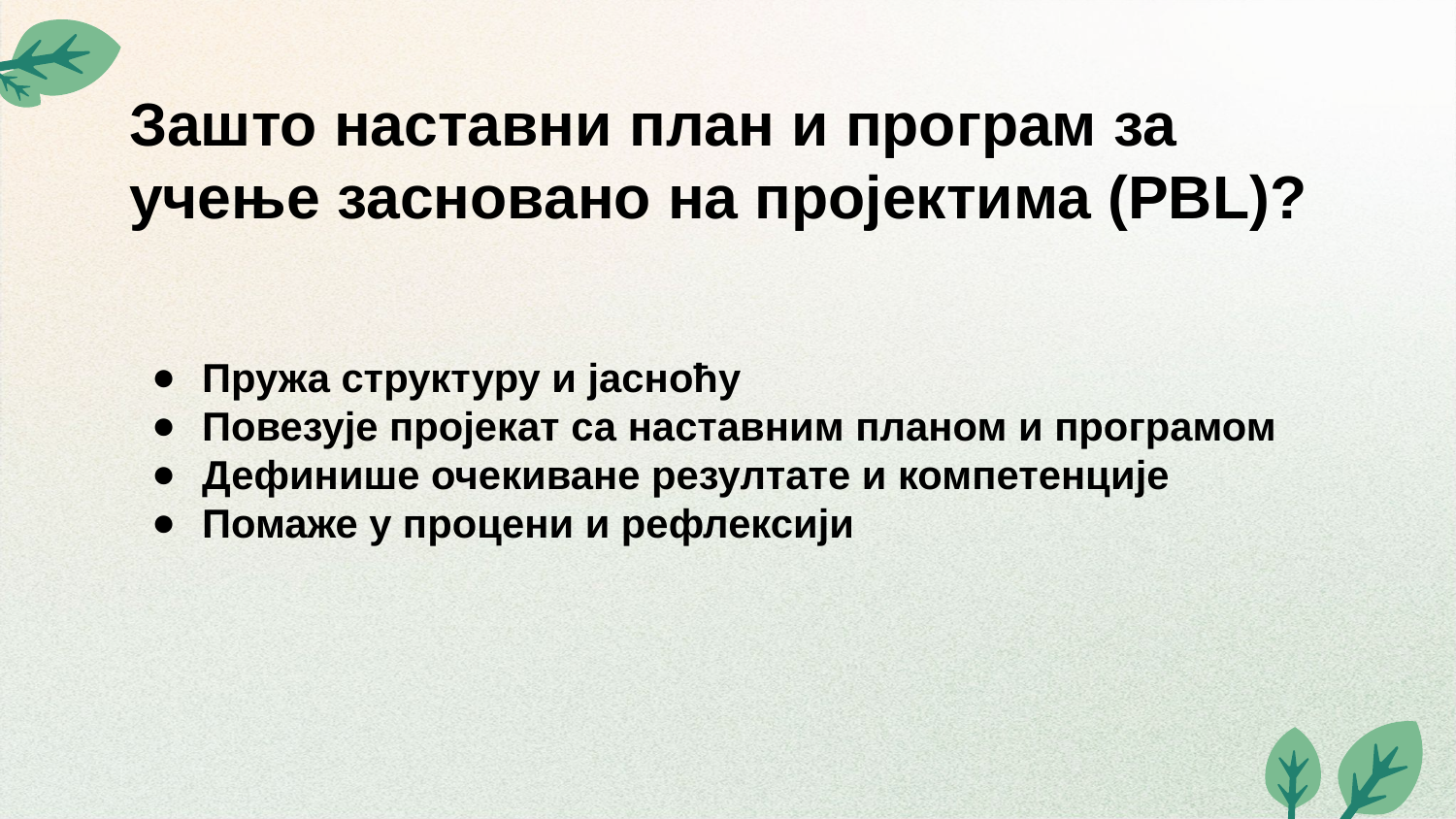

# Зашто наставни план и програм за учење засновано на пројектима (PBL)?
Пружа структуру и јасноћу
Повезује пројекат са наставним планом и програмом
Дефинише очекиване резултате и компетенције
Помаже у процени и рефлексији